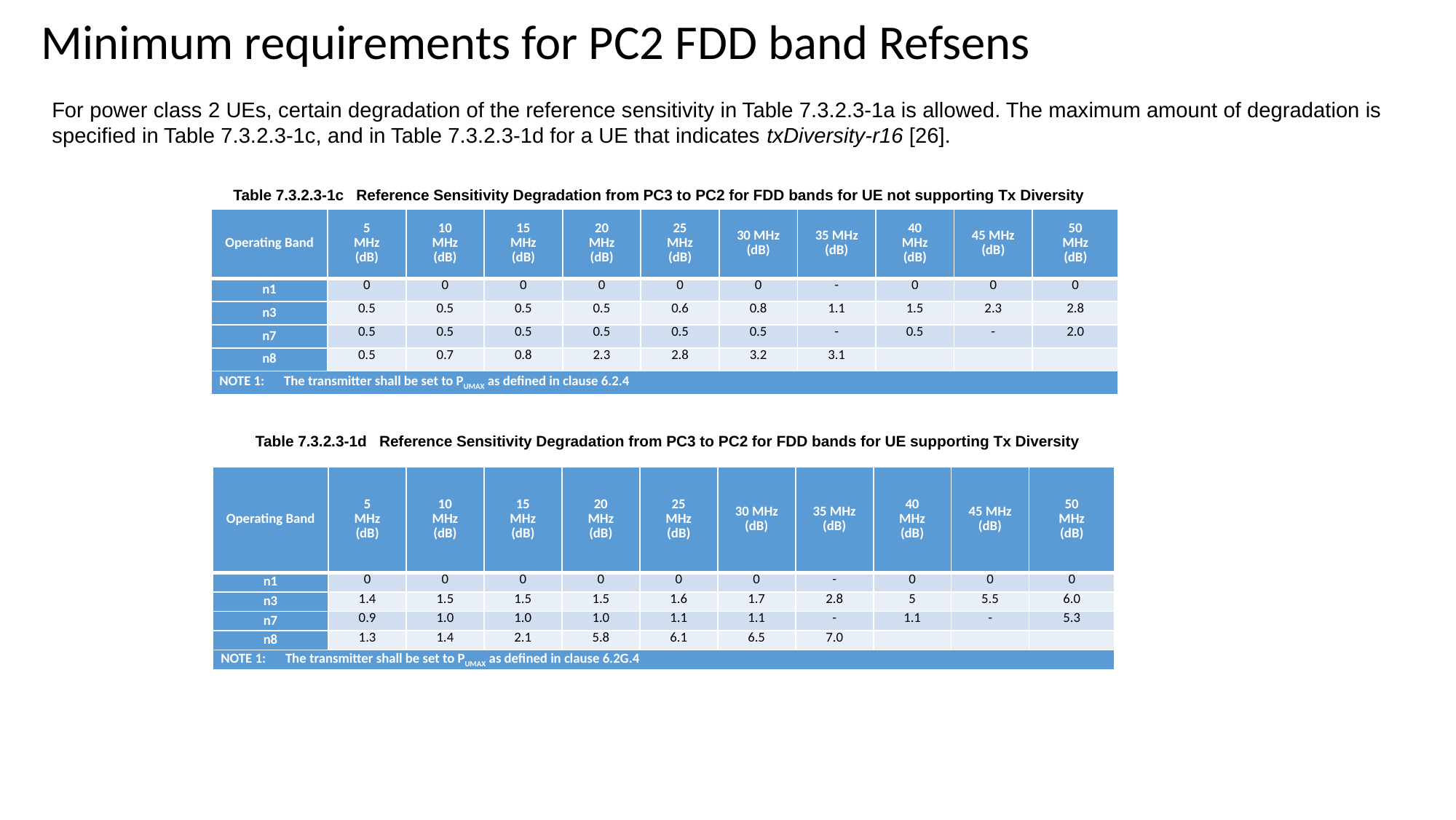

# Minimum requirements for PC2 FDD band Refsens
For power class 2 UEs, certain degradation of the reference sensitivity in Table 7.3.2.3-1a is allowed. The maximum amount of degradation is specified in Table 7.3.2.3-1c, and in Table 7.3.2.3-1d for a UE that indicates txDiversity-r16 [26].

Table 7.3.2.3-1c   Reference Sensitivity Degradation from PC3 to PC2 for FDD bands for UE not supporting Tx Diversity
| Operating Band | 5 MHz (dB) | 10 MHz (dB) | 15 MHz (dB) | 20 MHz (dB) | 25 MHz (dB) | 30 MHz (dB) | 35 MHz (dB) | 40 MHz (dB) | 45 MHz (dB) | 50 MHz (dB) |
| --- | --- | --- | --- | --- | --- | --- | --- | --- | --- | --- |
| n1 | 0 | 0 | 0 | 0 | 0 | 0 | - | 0 | 0 | 0 |
| n3 | 0.5 | 0.5 | 0.5 | 0.5 | 0.6 | 0.8 | 1.1 | 1.5 | 2.3 | 2.8 |
| n7 | 0.5 | 0.5 | 0.5 | 0.5 | 0.5 | 0.5 | - | 0.5 | - | 2.0 |
| n8 | 0.5 | 0.7 | 0.8 | 2.3 | 2.8 | 3.2 | 3.1 |  |  |  |
| NOTE 1: The transmitter shall be set to PUMAX as defined in clause 6.2.4 |  |  |  |  |  |  |  |  |  |  |
Table 7.3.2.3-1d   Reference Sensitivity Degradation from PC3 to PC2 for FDD bands for UE supporting Tx Diversity
| Operating Band | 5 MHz (dB) | 10 MHz (dB) | 15 MHz (dB) | 20 MHz (dB) | 25 MHz (dB) | 30 MHz (dB) | 35 MHz (dB) | 40 MHz (dB) | 45 MHz (dB) | 50 MHz (dB) |
| --- | --- | --- | --- | --- | --- | --- | --- | --- | --- | --- |
| n1 | 0 | 0 | 0 | 0 | 0 | 0 | - | 0 | 0 | 0 |
| n3 | 1.4 | 1.5 | 1.5 | 1.5 | 1.6 | 1.7 | 2.8 | 5 | 5.5 | 6.0 |
| n7 | 0.9 | 1.0 | 1.0 | 1.0 | 1.1 | 1.1 | - | 1.1 | - | 5.3 |
| n8 | 1.3 | 1.4 | 2.1 | 5.8 | 6.1 | 6.5 | 7.0 |  |  |  |
| NOTE 1: The transmitter shall be set to PUMAX as defined in clause 6.2G.4 |  |  |  |  |  |  |  |  |  |  |